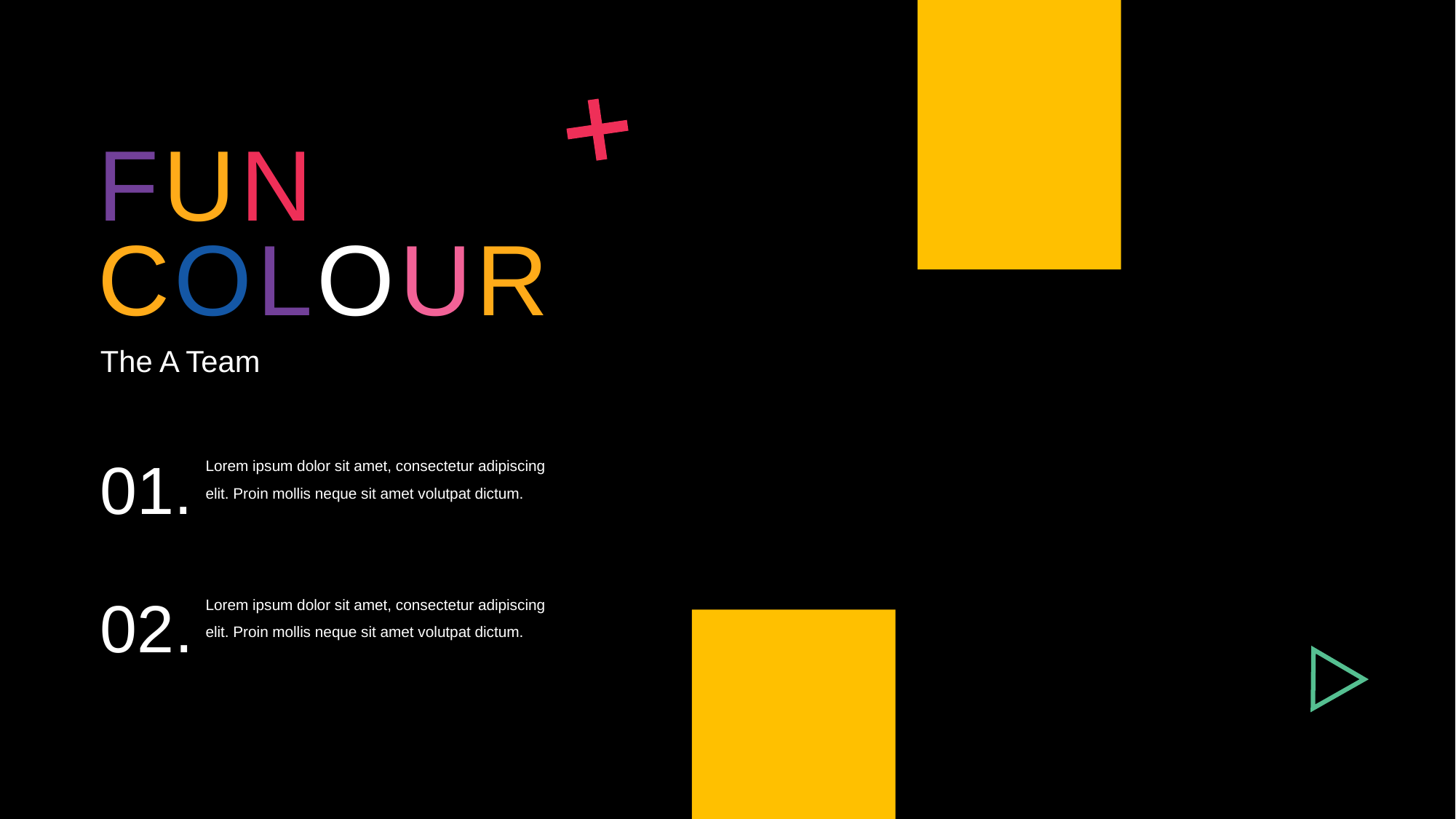

FUN
COLOUR
The A Team
01.
Lorem ipsum dolor sit amet, consectetur adipiscing elit. Proin mollis neque sit amet volutpat dictum.
02.
Lorem ipsum dolor sit amet, consectetur adipiscing elit. Proin mollis neque sit amet volutpat dictum.